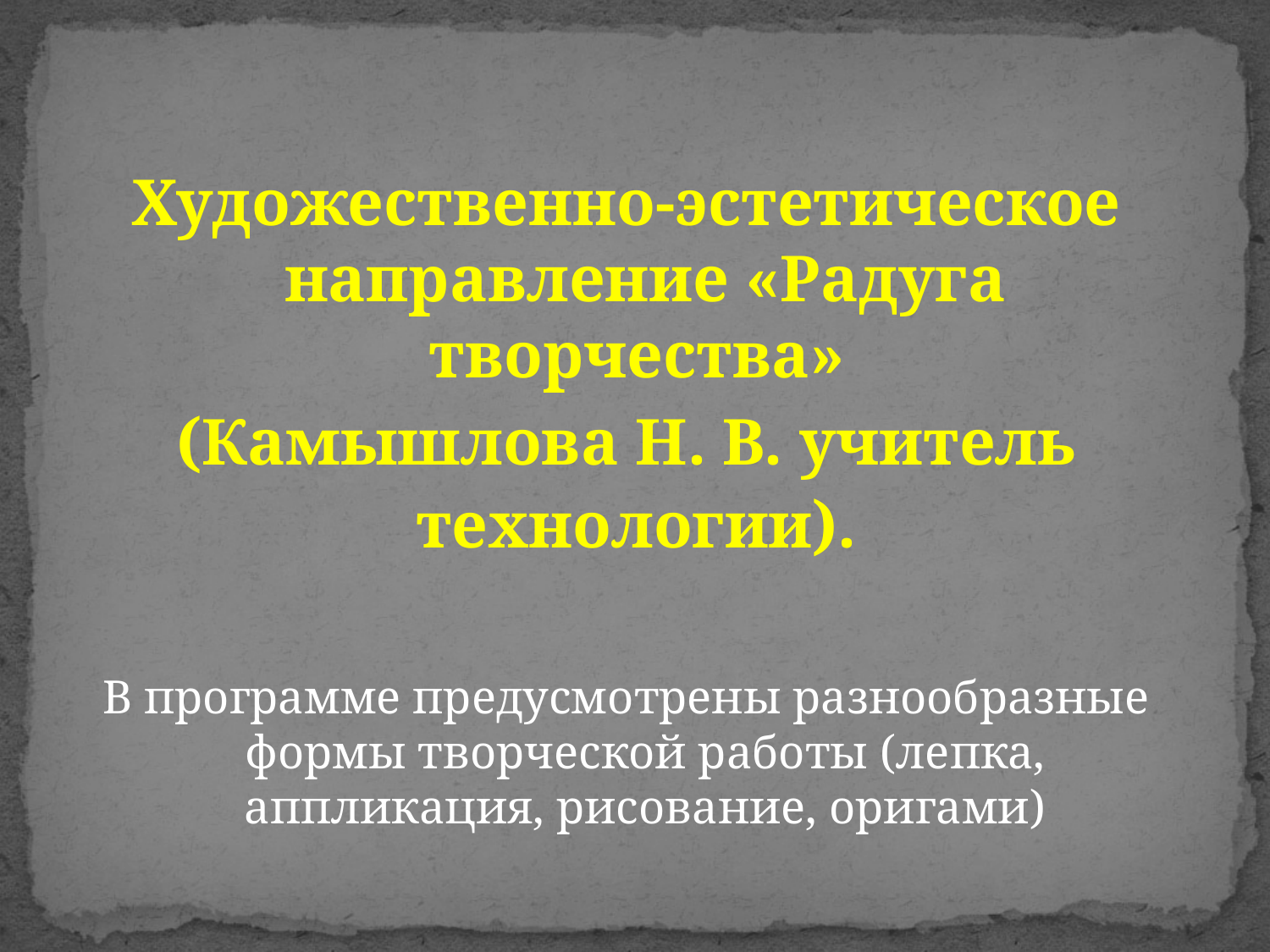

#
Художественно-эстетическое направление «Радуга творчества»
(Камышлова Н. В. учитель технологии).

В программе предусмотрены разнообразные формы творческой работы (лепка, аппликация, рисование, оригами)